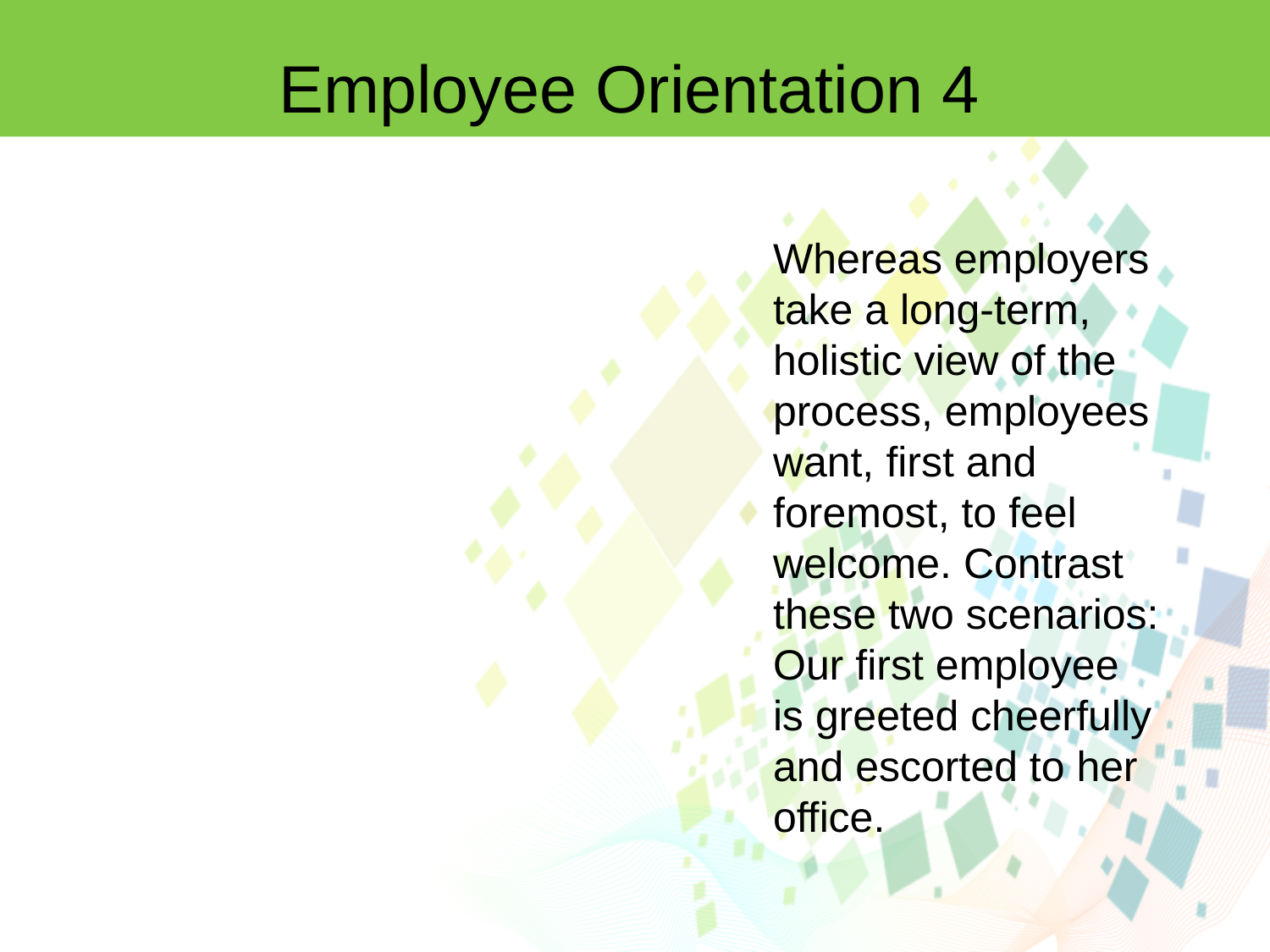

Employee Orientation 4
Whereas employers take a long-term, holistic view of the process, employees want, first and foremost, to feel welcome. Contrast these two scenarios:
Our first employee is greeted cheerfully and escorted to her office.